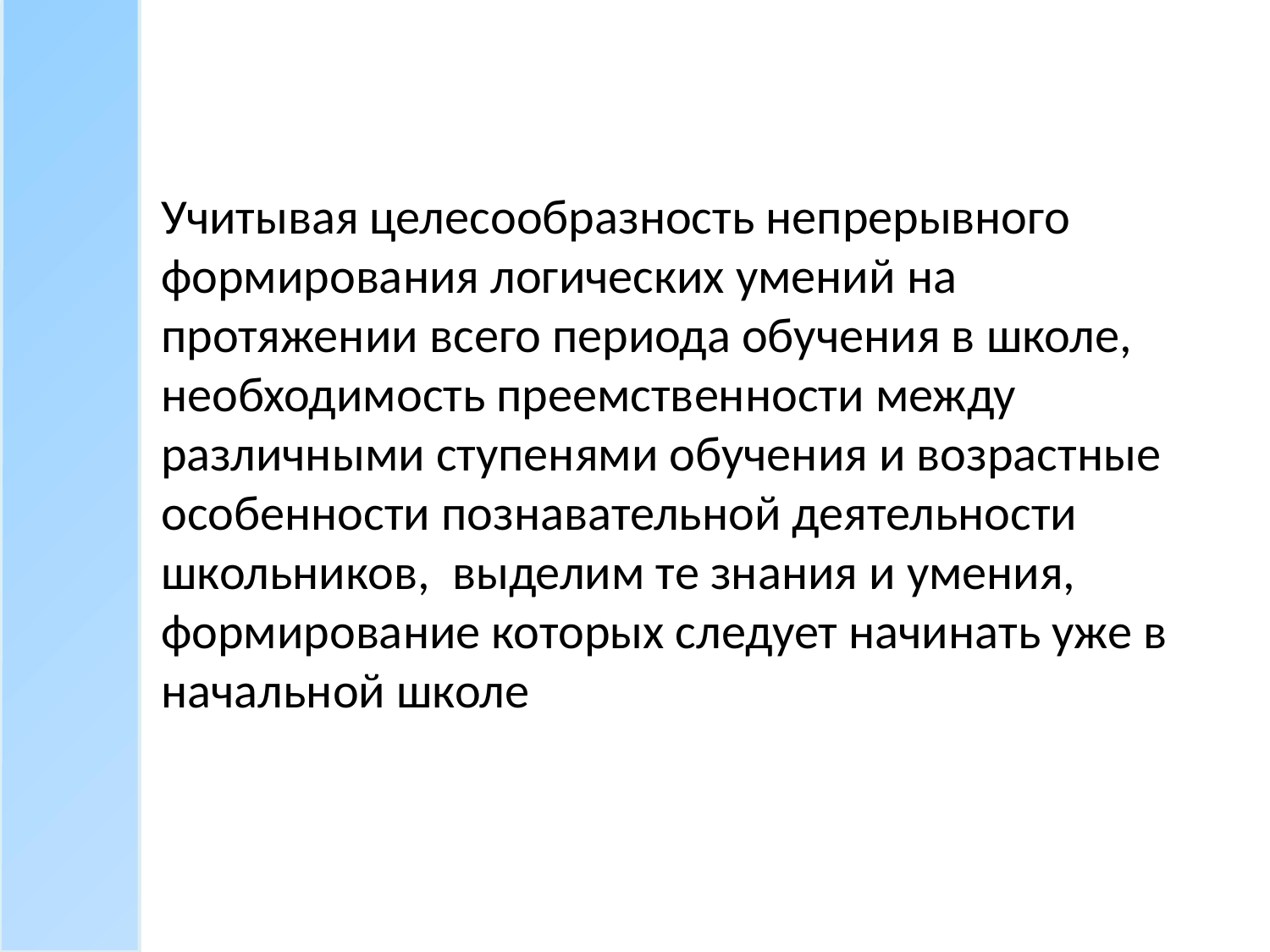

Учитывая целесообразность непрерывного формирования логических умений на протяжении всего периода обучения в школе, необходимость преемственности между различными ступенями обучения и возрастные особенности познавательной деятельности школьников,  выделим те знания и умения, формирование которых следует начинать уже в начальной школе